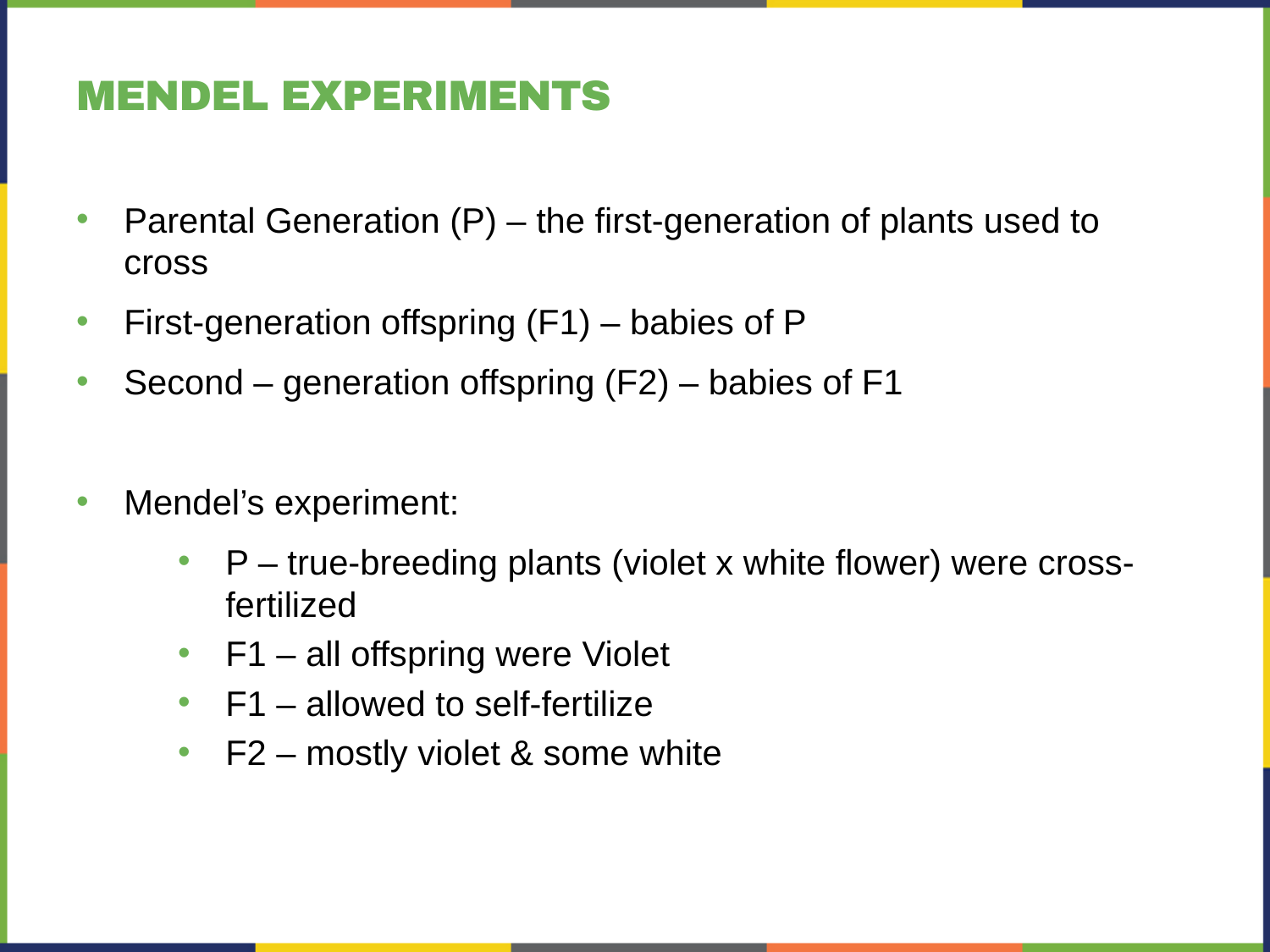

# Mendel experiments
Parental Generation (P) – the first-generation of plants used to cross
First-generation offspring (F1) – babies of P
Second – generation offspring (F2) – babies of F1

Mendel’s experiment:
P – true-breeding plants (violet x white flower) were cross-fertilized
F1 – all offspring were Violet
F1 – allowed to self-fertilize
F2 – mostly violet & some white